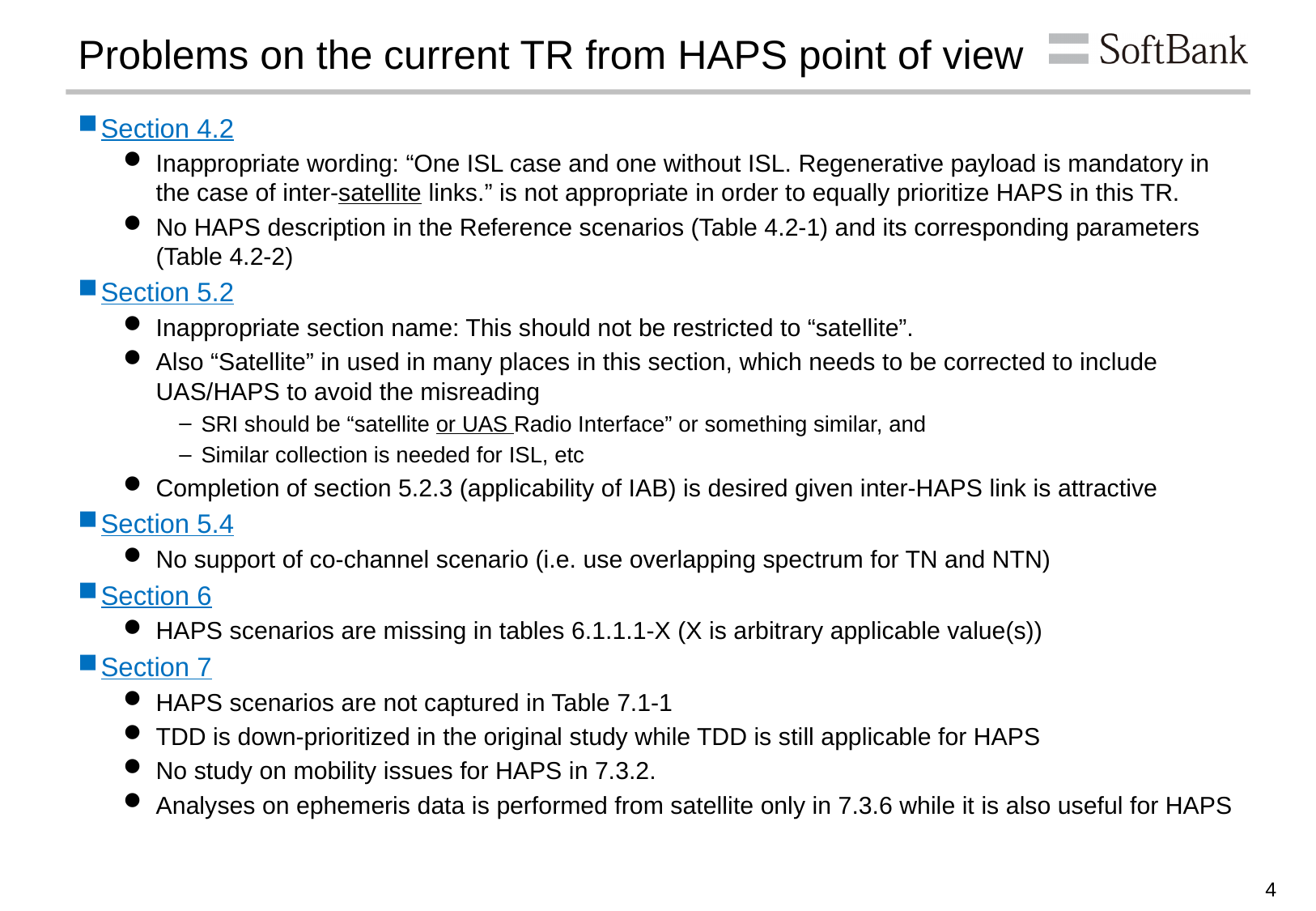

# Problems on the current TR from HAPS point of view
Section 4.2
Inappropriate wording: “One ISL case and one without ISL. Regenerative payload is mandatory in the case of inter-satellite links.” is not appropriate in order to equally prioritize HAPS in this TR.
No HAPS description in the Reference scenarios (Table 4.2-1) and its corresponding parameters (Table 4.2-2)
Section 5.2
Inappropriate section name: This should not be restricted to “satellite”.
Also “Satellite” in used in many places in this section, which needs to be corrected to include UAS/HAPS to avoid the misreading
SRI should be “satellite or UAS Radio Interface” or something similar, and
Similar collection is needed for ISL, etc
Completion of section 5.2.3 (applicability of IAB) is desired given inter-HAPS link is attractive
Section 5.4
No support of co-channel scenario (i.e. use overlapping spectrum for TN and NTN)
Section 6
HAPS scenarios are missing in tables 6.1.1.1-X (X is arbitrary applicable value(s))
Section 7
HAPS scenarios are not captured in Table 7.1-1
TDD is down-prioritized in the original study while TDD is still applicable for HAPS
No study on mobility issues for HAPS in 7.3.2.
Analyses on ephemeris data is performed from satellite only in 7.3.6 while it is also useful for HAPS